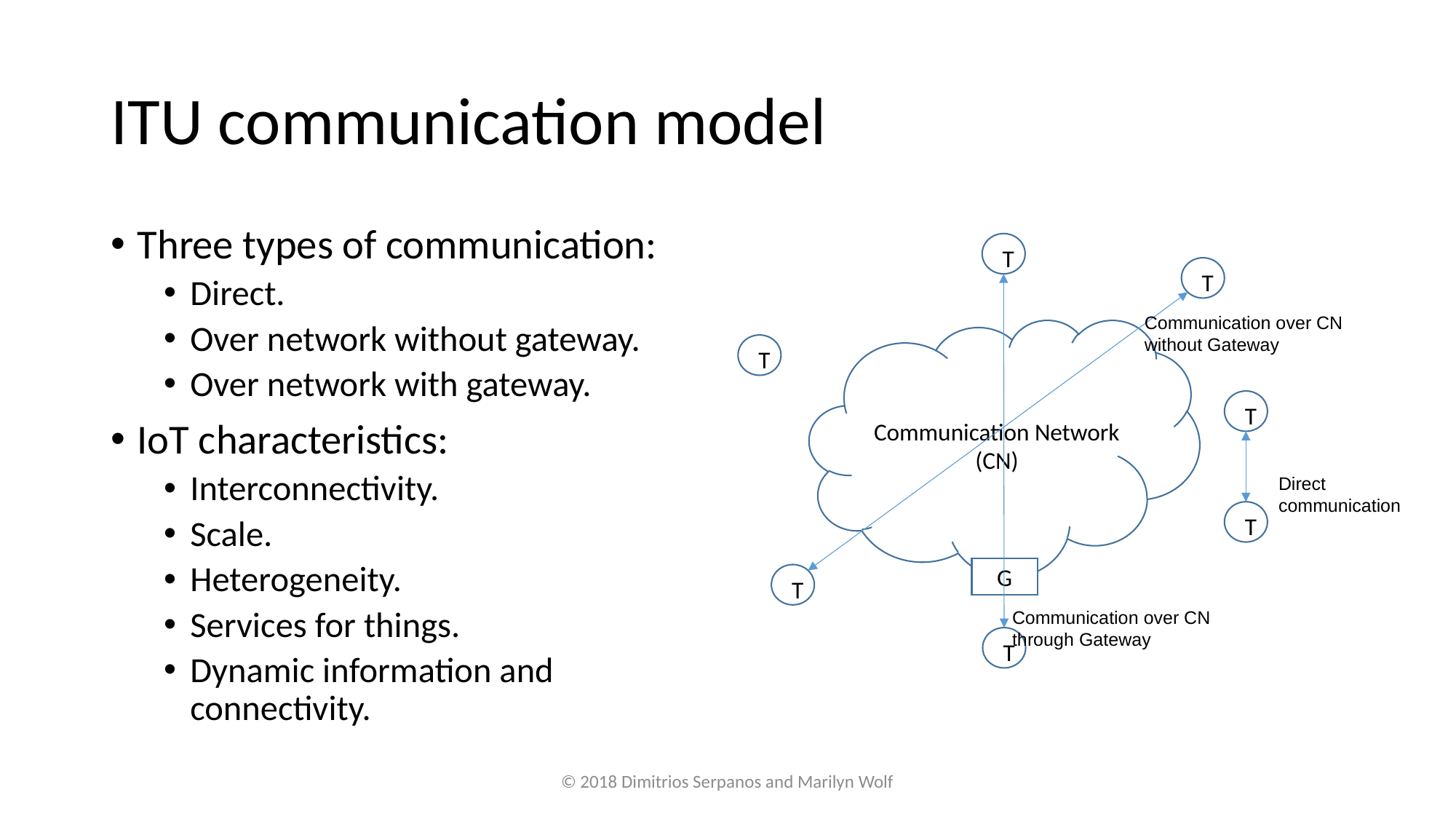

# ITU communication model
Three types of communication:
Direct.
Over network without gateway.
Over network with gateway.
IoT characteristics:
Interconnectivity.
Scale.
Heterogeneity.
Services for things.
Dynamic information and connectivity.

T

T
Communication over CN
without Gateway

T

T
Communication Network
(CN)
Direct
communication

T
G

T
Communication over CN
through Gateway

T
© 2018 Dimitrios Serpanos and Marilyn Wolf